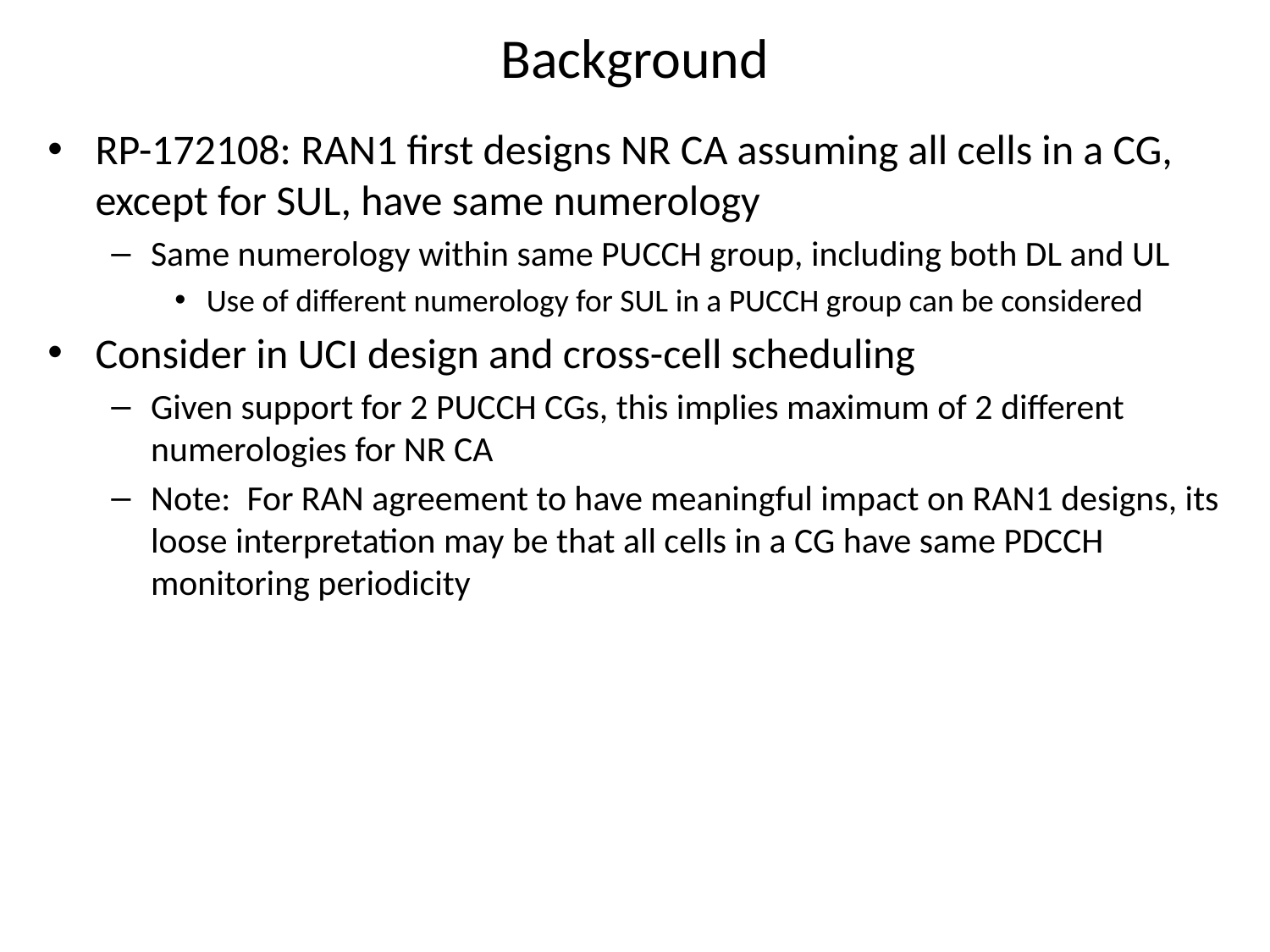

# Background
RP-172108: RAN1 first designs NR CA assuming all cells in a CG, except for SUL, have same numerology
Same numerology within same PUCCH group, including both DL and UL
Use of different numerology for SUL in a PUCCH group can be considered
Consider in UCI design and cross-cell scheduling
Given support for 2 PUCCH CGs, this implies maximum of 2 different numerologies for NR CA
Note:  For RAN agreement to have meaningful impact on RAN1 designs, its loose interpretation may be that all cells in a CG have same PDCCH monitoring periodicity